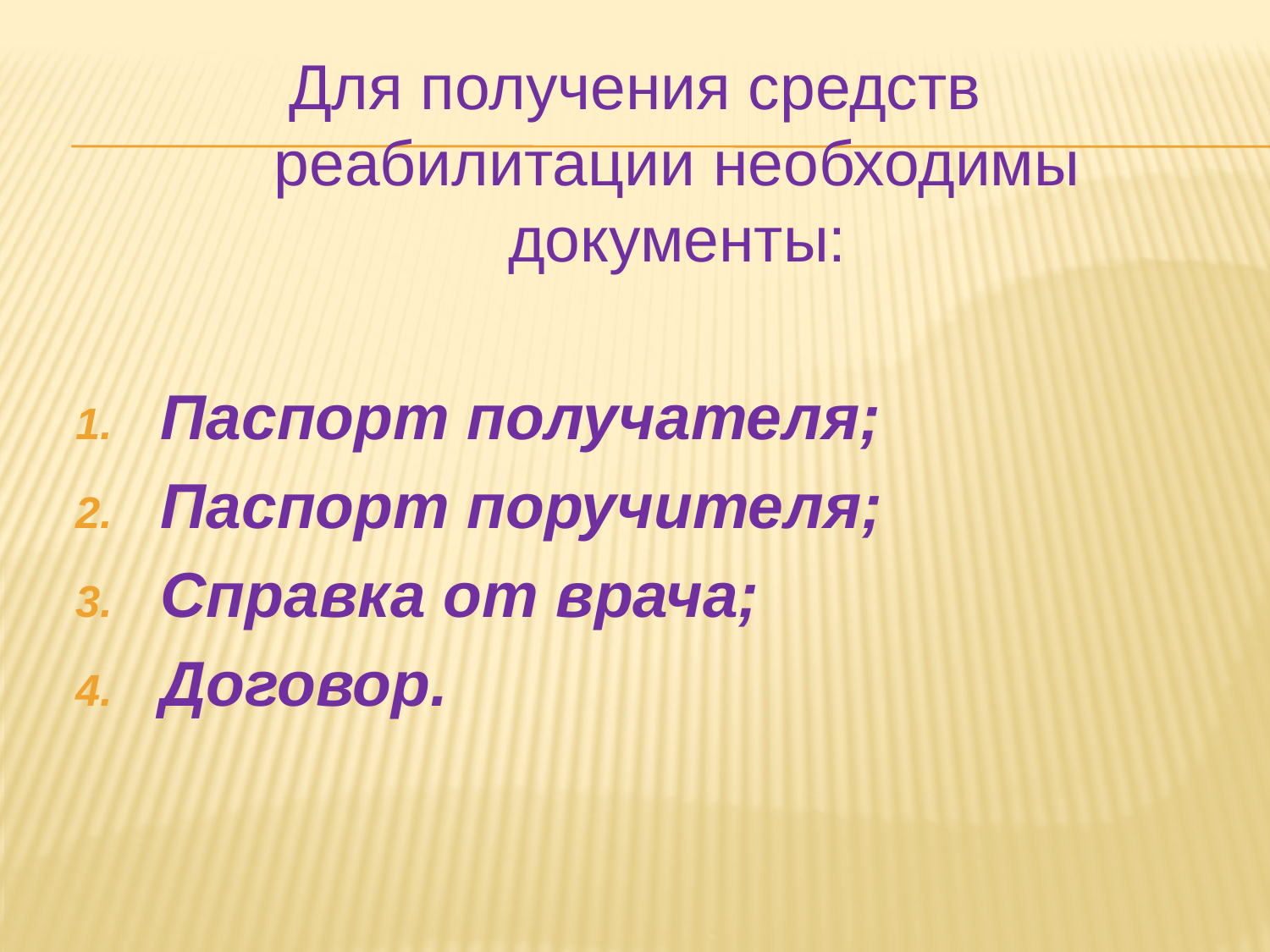

Для получения средств реабилитации необходимы документы:

Паспорт получателя;
Паспорт поручителя;
Справка от врача;
Договор.